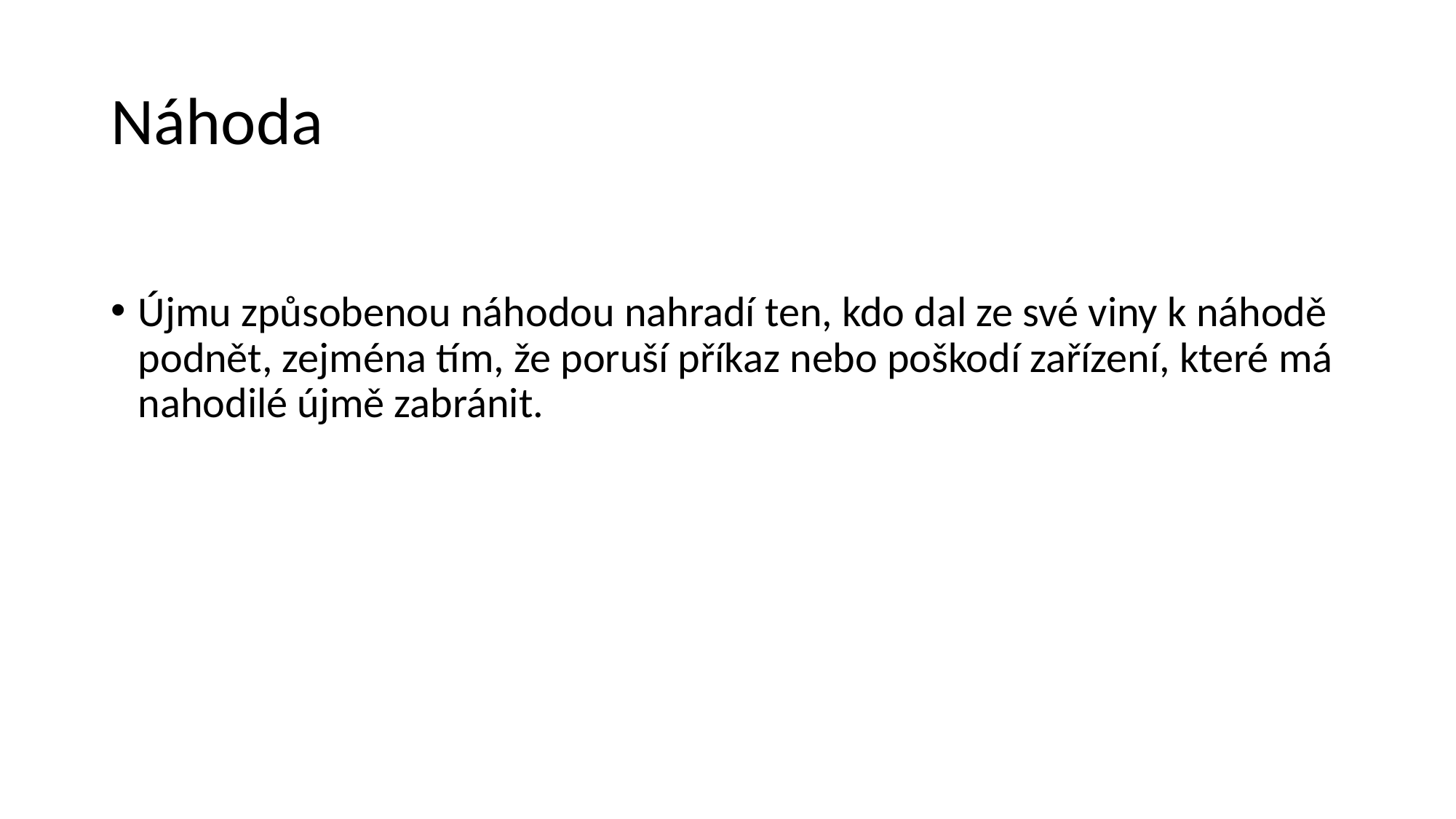

# Náhoda

Újmu způsobenou náhodou nahradí ten, kdo dal ze své viny k náhodě podnět, zejména tím, že poruší příkaz nebo poškodí zařízení, které má nahodilé újmě zabránit.